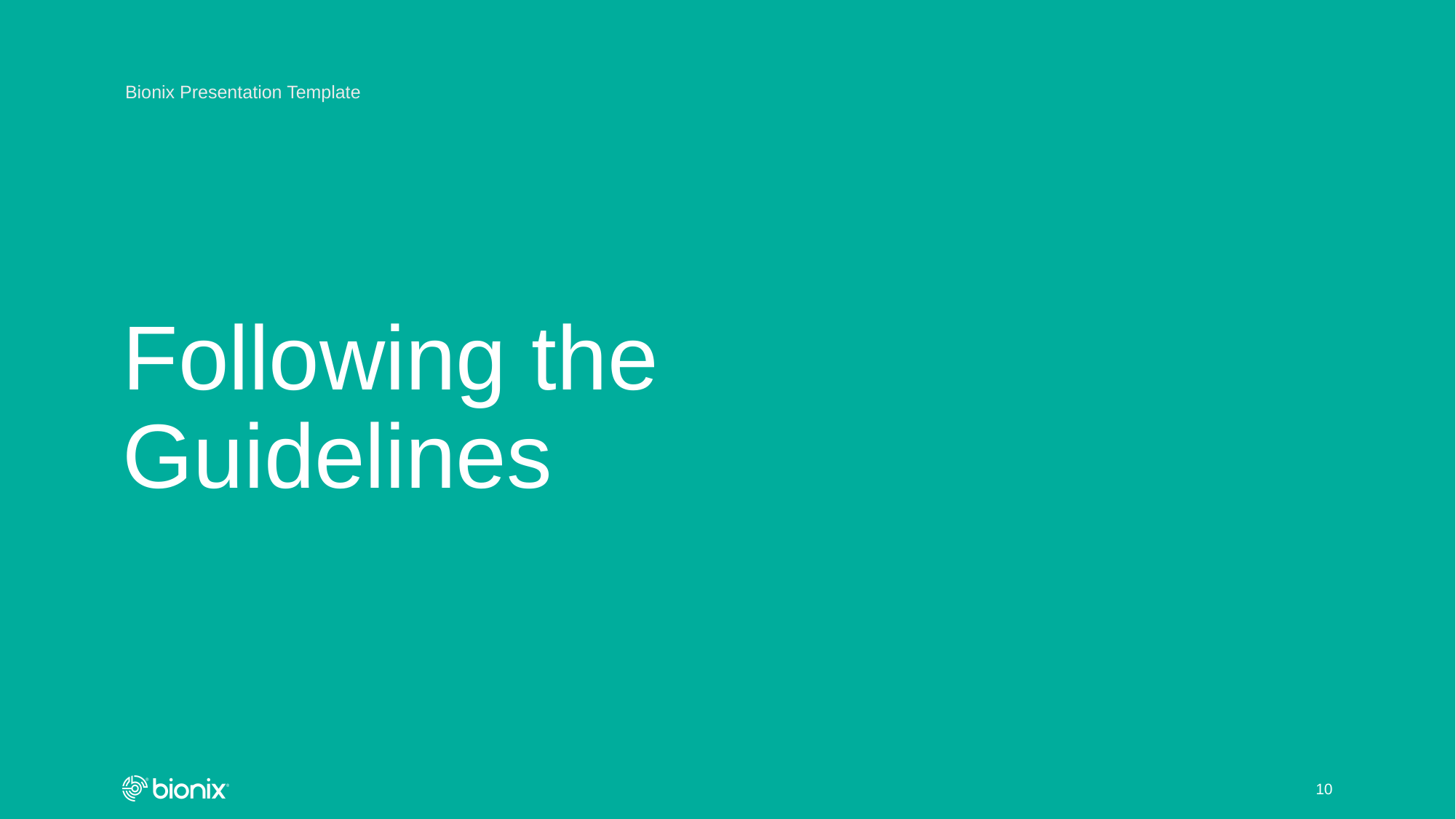

Bionix Presentation Template
# Following the Guidelines
10